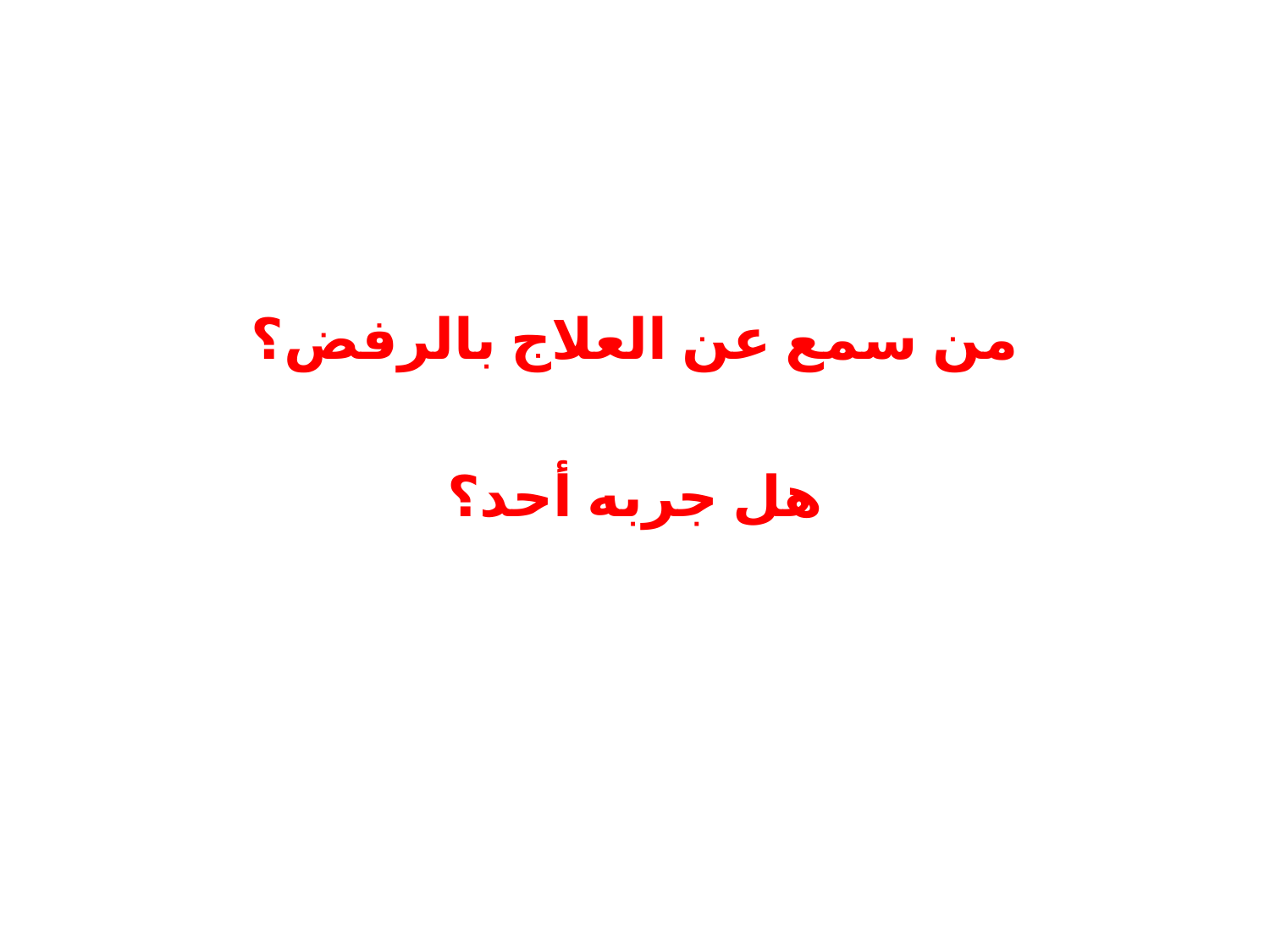

من سمع عن العلاج بالرفض؟

هل جربه أحد؟